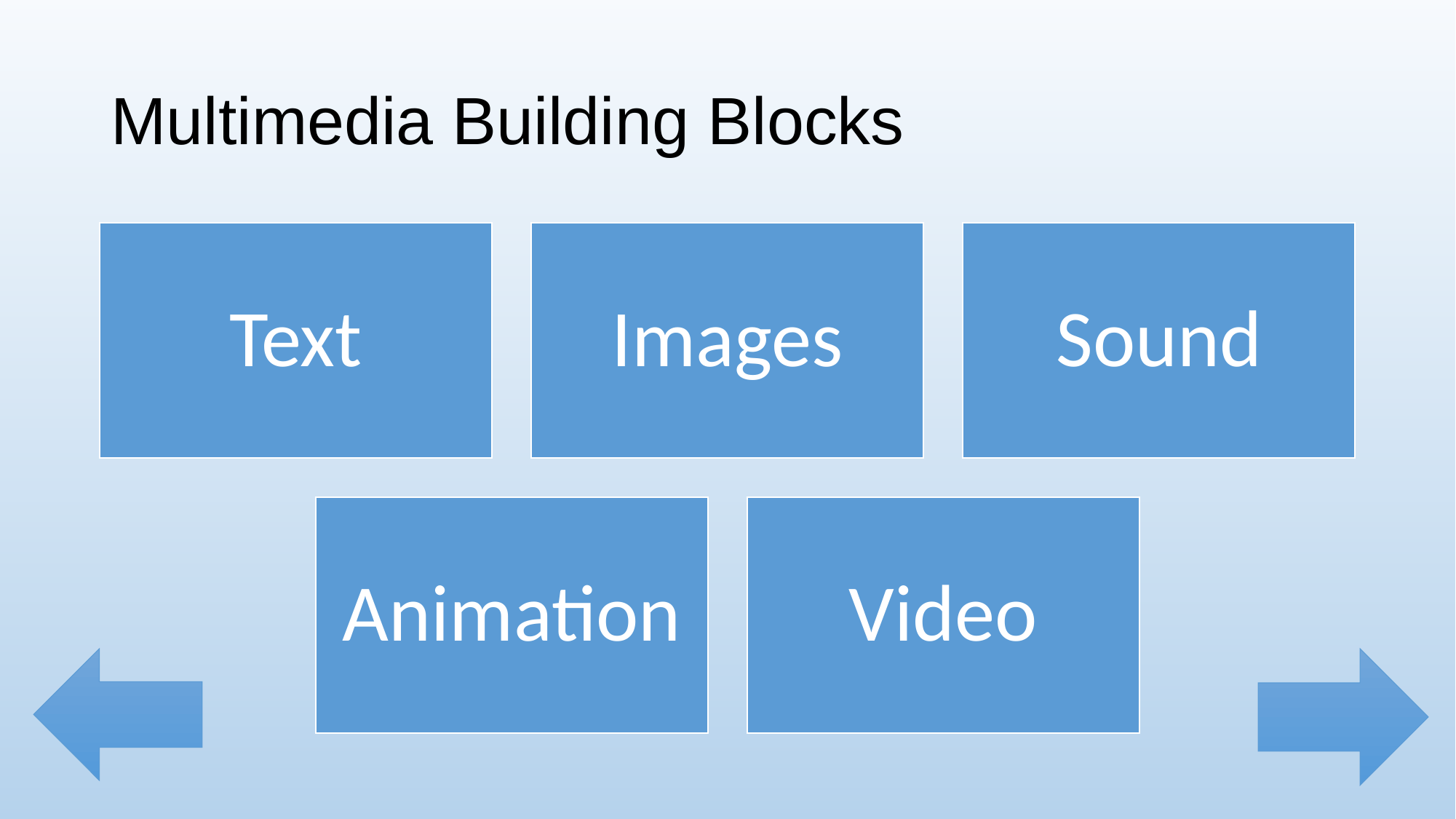

# Multimedia Building Blocks
Text
Images
Sound
Animation
Video